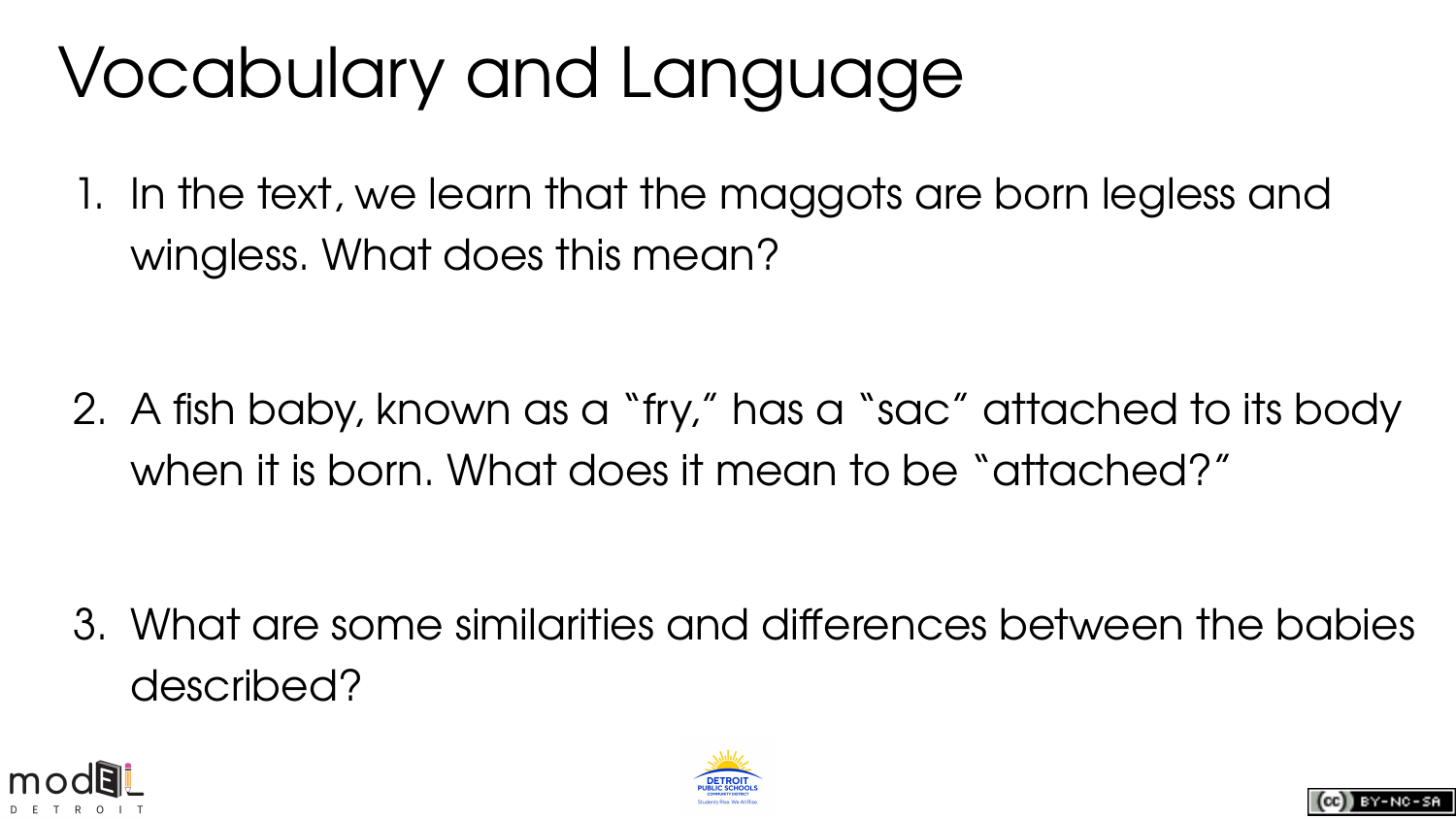

# Vocabulary and Language
In the text, we learn that the maggots are born legless and wingless. What does this mean?

A fish baby, known as a “fry,” has a “sac” attached to its body when it is born. What does it mean to be “attached?”

What are some similarities and differences between the babies described?